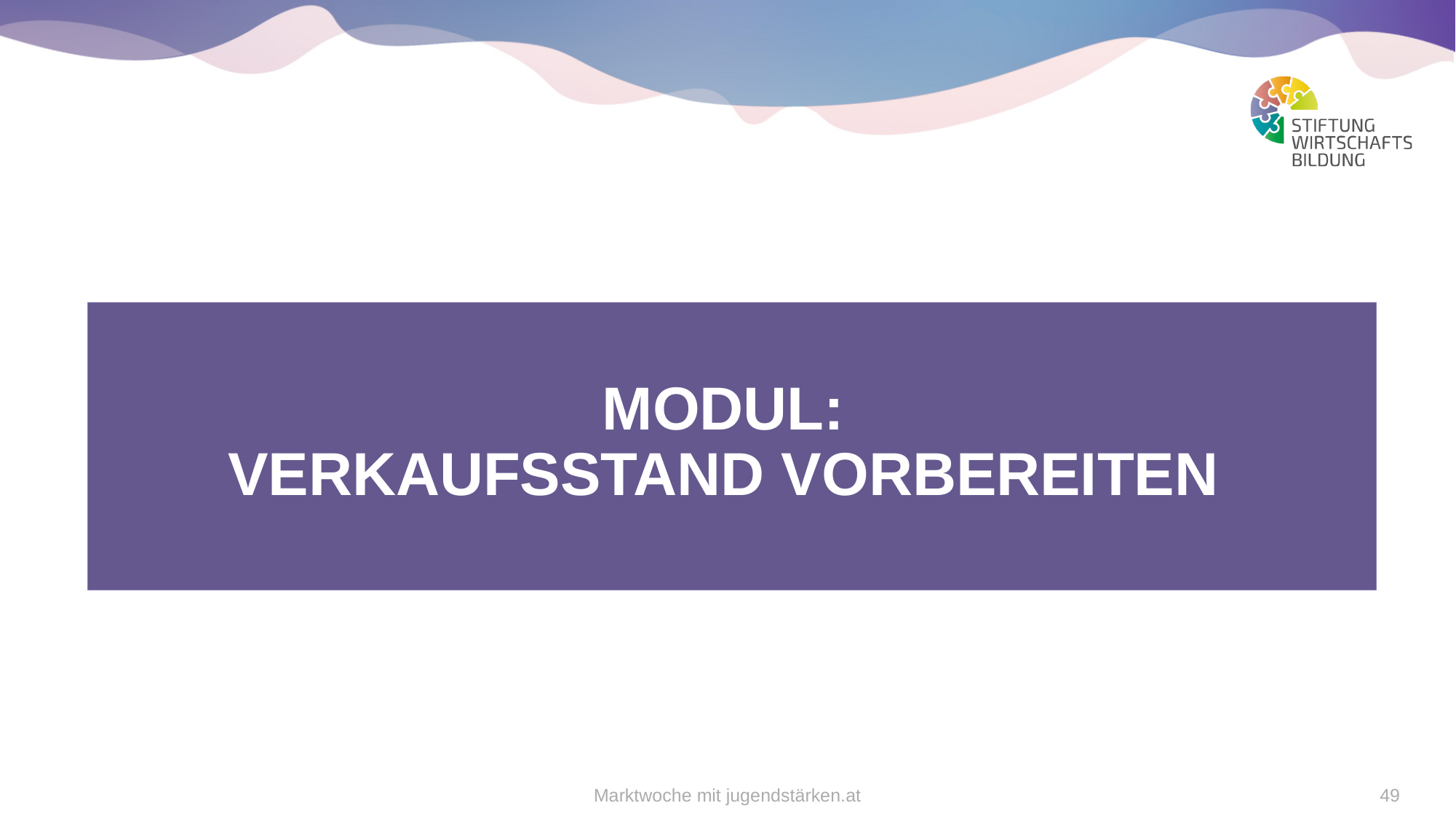

# Modul: verkaufsstand vorbereiten
Marktwoche mit jugendstärken.at
49